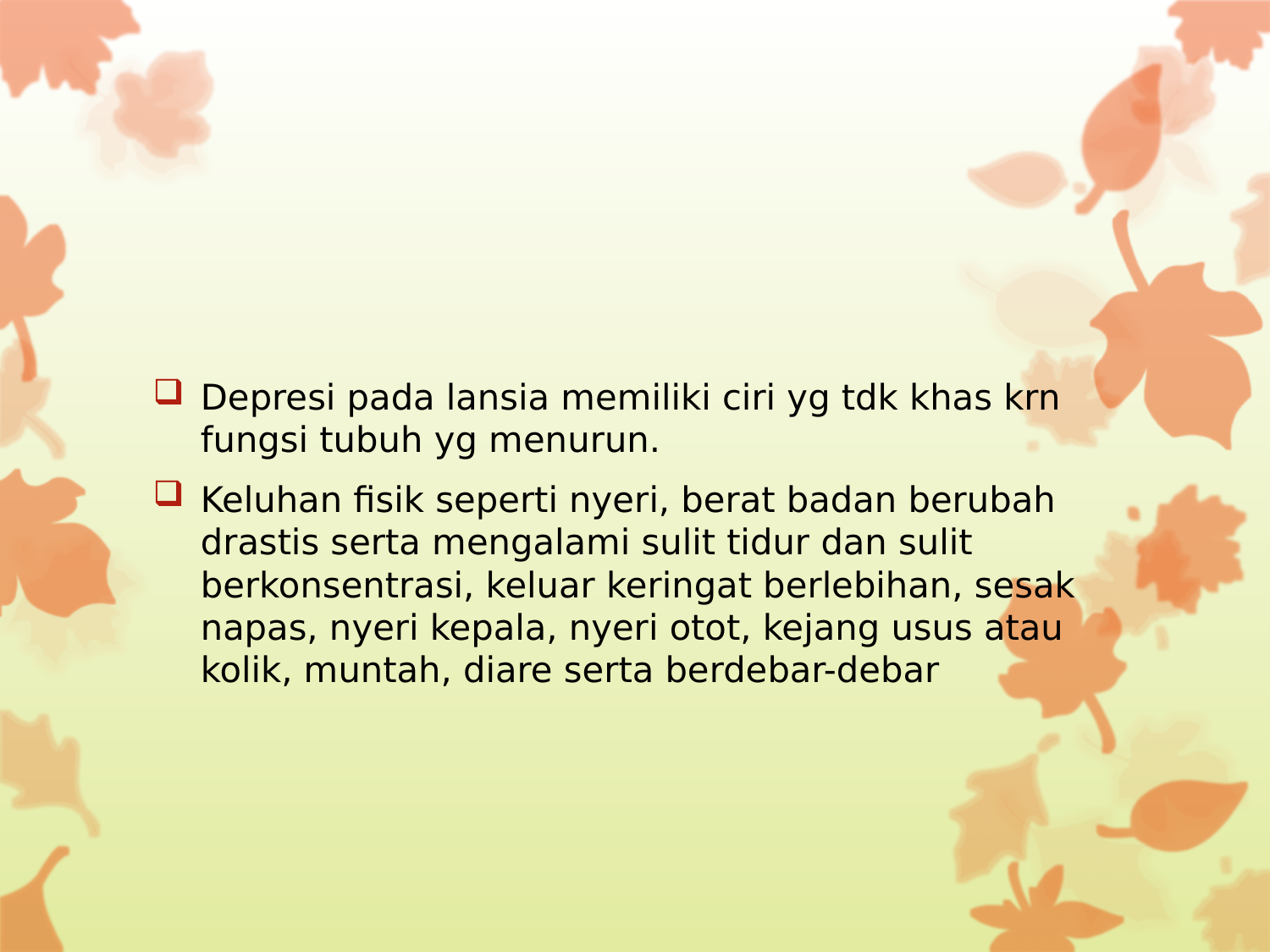

#
Depresi pada lansia memiliki ciri yg tdk khas krn fungsi tubuh yg menurun.
Keluhan fisik seperti nyeri, berat badan berubah drastis serta mengalami sulit tidur dan sulit berkonsentrasi, keluar keringat berlebihan, sesak napas, nyeri kepala, nyeri otot, kejang usus atau kolik, muntah, diare serta berdebar-debar